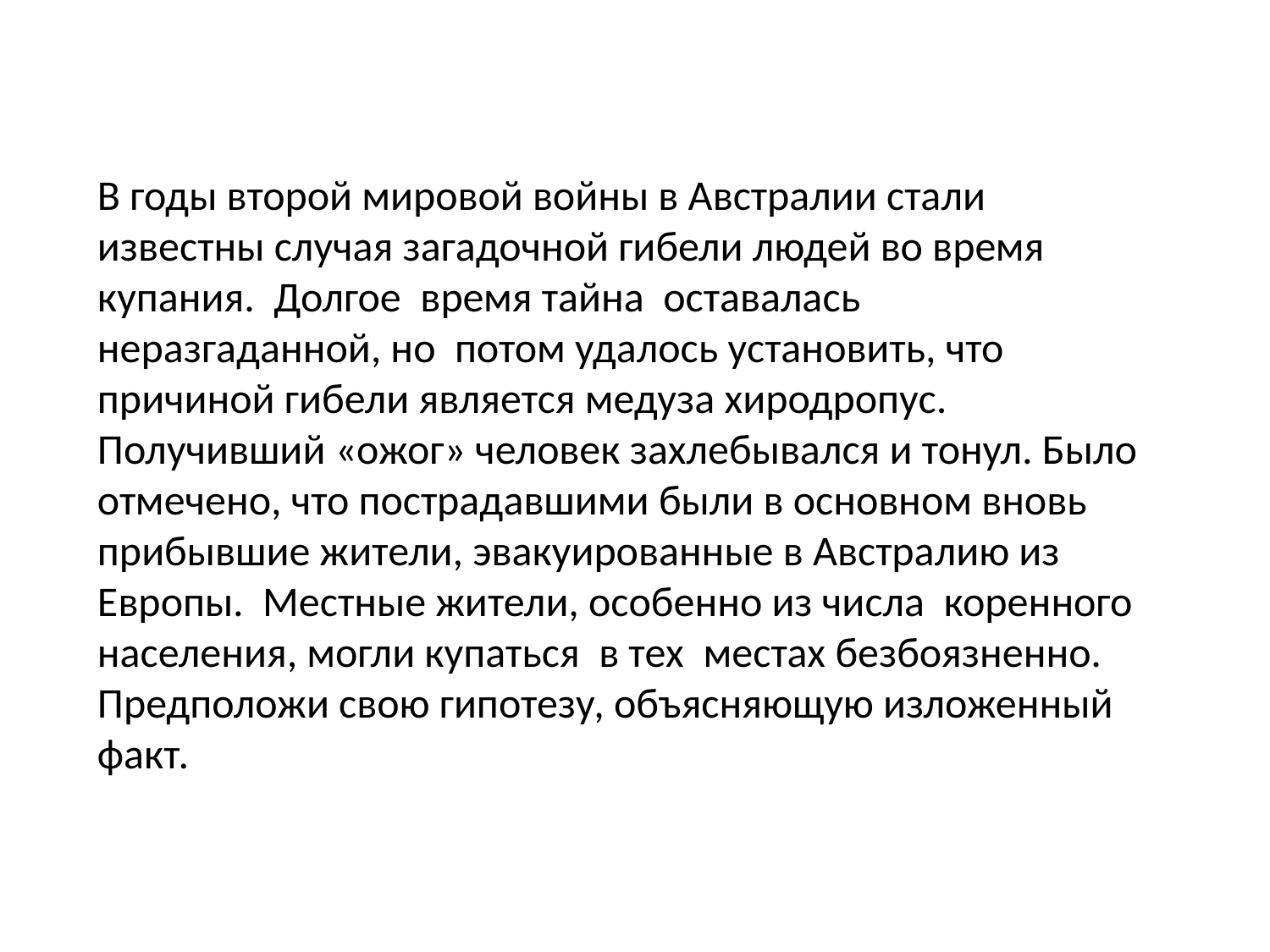

В годы второй мировой войны в Австралии стали известны случая загадочной гибели людей во время купания.  Долгое  время тайна  оставалась неразгаданной, но  потом удалось установить, что причиной гибели является медуза хиродропус.  Получивший «ожог» человек захлебывался и тонул. Было отмечено, что пострадавшими были в основном вновь  прибывшие жители, эвакуированные в Австралию из Европы.  Местные жители, особенно из числа  коренного населения, могли купаться  в тех  местах безбоязненно. Предположи свою гипотезу, объясняющую изложенный факт.